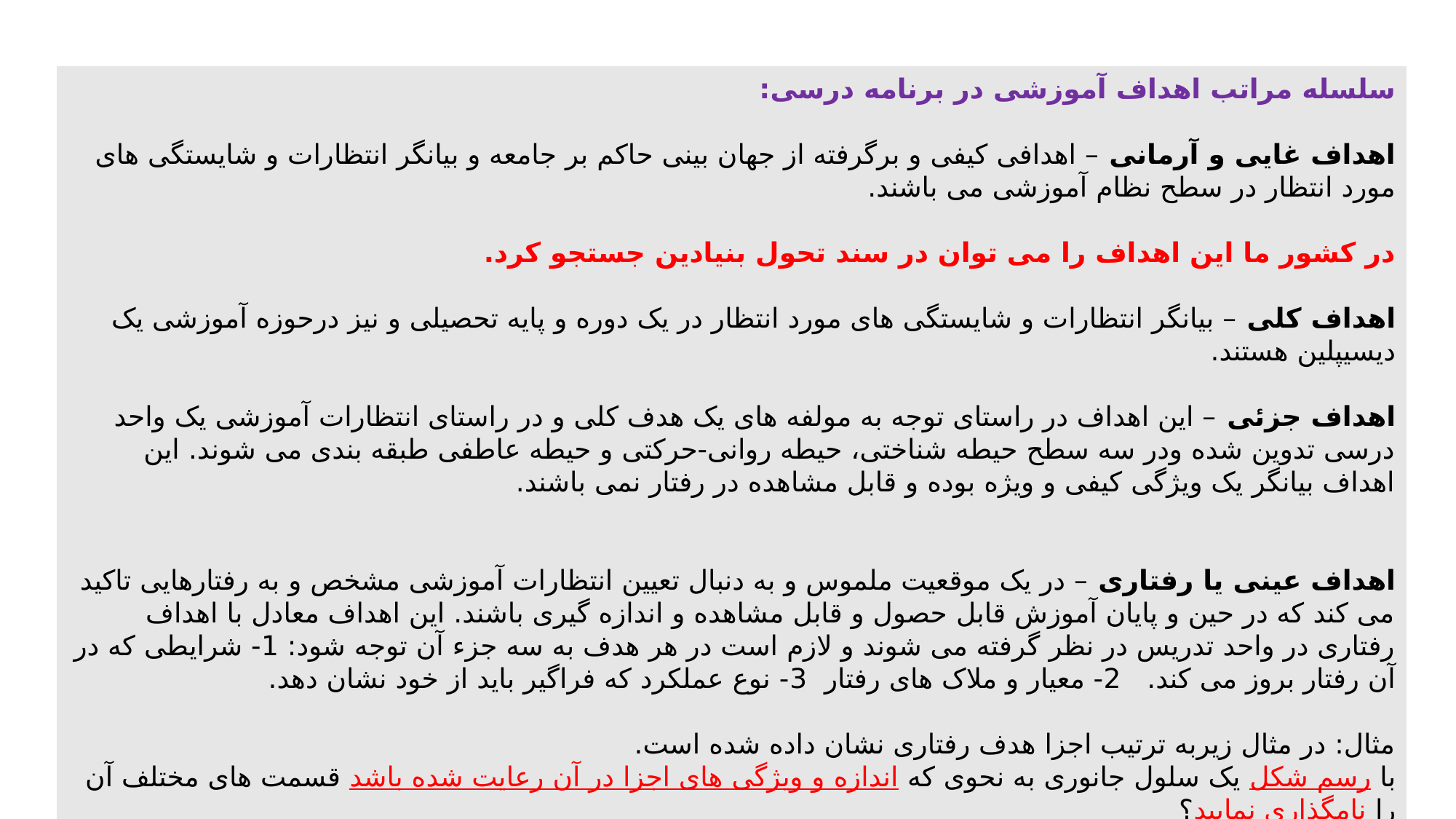

سلسله مراتب اهداف آموزشی در برنامه درسی:

اهداف غایی و آرمانی – اهدافی کیفی و برگرفته از جهان بینی حاکم بر جامعه و بیانگر انتظارات و شایستگی های مورد انتظار در سطح نظام آموزشی می باشند.

در کشور ما این اهداف را می توان در سند تحول بنیادین جستجو کرد.

اهداف کلی – بیانگر انتظارات و شایستگی های مورد انتظار در یک دوره و پایه تحصیلی و نیز درحوزه آموزشی یک دیسیپلین هستند.

اهداف جزئی – این اهداف در راستای توجه به مولفه های یک هدف کلی و در راستای انتظارات آموزشی یک واحد درسی تدوین شده ودر سه سطح حیطه شناختی، حیطه روانی-حرکتی و حیطه عاطفی طبقه بندی می شوند. این اهداف بیانگر یک ویژگی کیفی و ویژه بوده و قابل مشاهده در رفتار نمی باشند.

اهداف عینی یا رفتاری – در یک موقعیت ملموس و به دنبال تعیین انتظارات آموزشی مشخص و به رفتارهایی تاکید می کند که در حین و پایان آموزش قابل حصول و قابل مشاهده و اندازه گیری باشند. این اهداف معادل با اهداف رفتاری در واحد تدریس در نظر گرفته می شوند و لازم است در هر هدف به سه جزء آن توجه شود: 1- شرایطی که در آن رفتار بروز می کند.   2- معیار و ملاک های رفتار  3- نوع عملکرد که فراگیر باید از خود نشان دهد.

مثال: در مثال زیربه ترتیب اجزا هدف رفتاری نشان داده شده است.
با رسم شکل یک سلول جانوری به نحوی که اندازه و ویژگی های اجزا در آن رعایت شده باشد قسمت های مختلف آن را نامگذاری نمایید؟

با مشاهده یک سلول ویژگی های آن را توصیف نمایید؟ مولفه های هدف رفتاری در مثال داده شده را تعیین نمایید؟